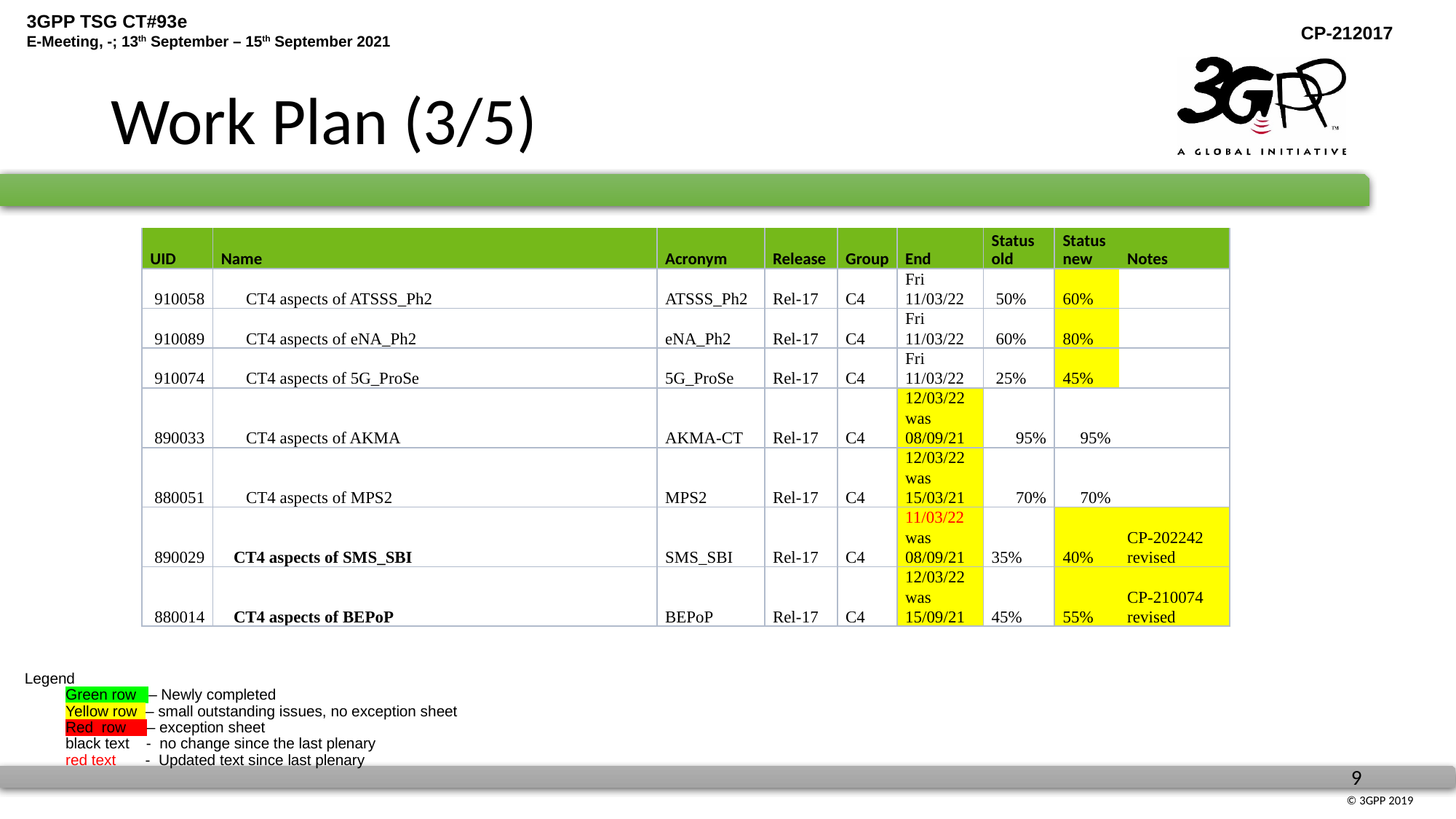

# Work Plan (3/5)
| UID | Name | Acronym | Release | Group | End | Status old | Status new | Notes |
| --- | --- | --- | --- | --- | --- | --- | --- | --- |
| 910058 | CT4 aspects of ATSSS\_Ph2 | ATSSS\_Ph2 | Rel-17 | C4 | Fri 11/03/22 | 50% | 60% |  |
| 910089 | CT4 aspects of eNA\_Ph2 | eNA\_Ph2 | Rel-17 | C4 | Fri 11/03/22 | 60% | 80% |  |
| 910074 | CT4 aspects of 5G\_ProSe | 5G\_ProSe | Rel-17 | C4 | Fri 11/03/22 | 25% | 45% |  |
| 890033 | CT4 aspects of AKMA | AKMA-CT | Rel-17 | C4 | 12/03/22 was 08/09/21 | 95% | 95% |  |
| 880051 | CT4 aspects of MPS2 | MPS2 | Rel-17 | C4 | 12/03/22 was 15/03/21 | 70% | 70% |  |
| 890029 | CT4 aspects of SMS\_SBI | SMS\_SBI | Rel-17 | C4 | 11/03/22 was 08/09/21 | 35% | 40% | CP-202242 revised |
| 880014 | CT4 aspects of BEPoP | BEPoP | Rel-17 | C4 | 12/03/22 was 15/09/21 | 45% | 55% | CP-210074 revised |
Legend
Green row   – Newly completed
	Yellow row  – small outstanding issues, no exception sheet
Red  row     – exception sheet
	black text    -  no change since the last plenary
	red text       -  Updated text since last plenary